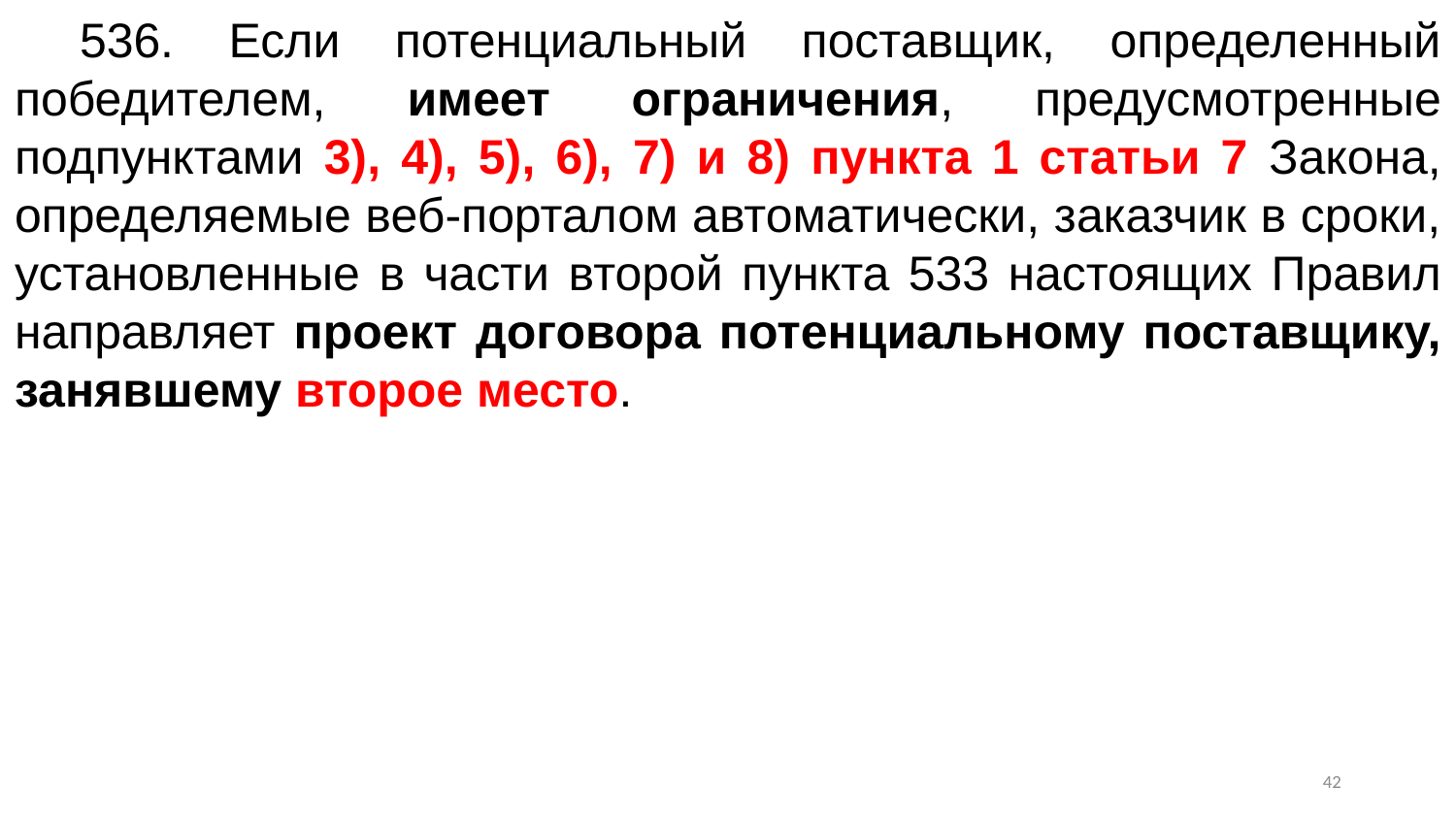

536. Если потенциальный поставщик, определенный победителем, имеет ограничения, предусмотренные подпунктами 3), 4), 5), 6), 7) и 8) пункта 1 статьи 7 Закона, определяемые веб-порталом автоматически, заказчик в сроки, установленные в части второй пункта 533 настоящих Правил направляет проект договора потенциальному поставщику, занявшему второе место.
42